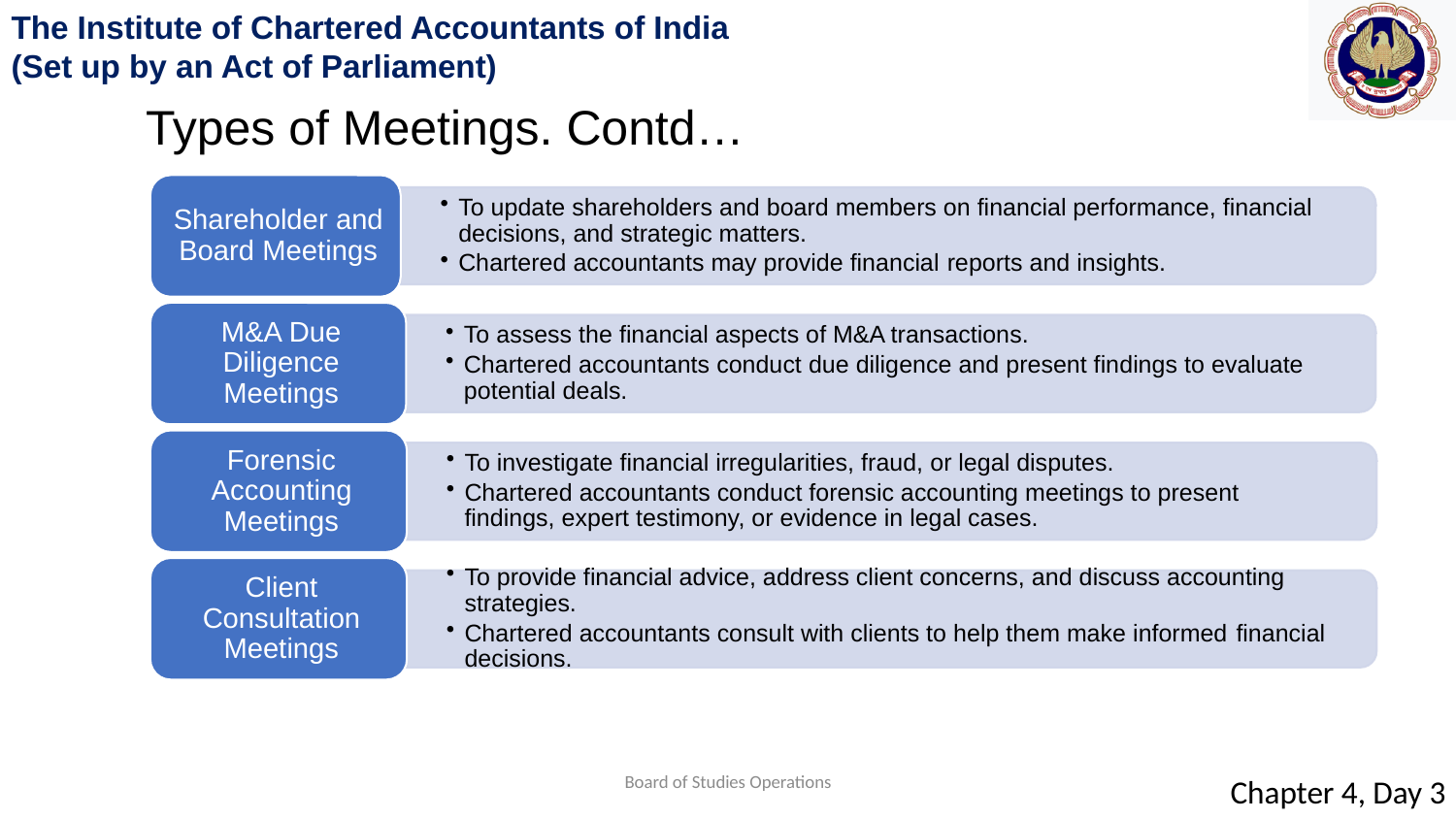

Types of Meetings. Contd…
To update shareholders and board members on financial performance, financial decisions, and strategic matters.
Chartered accountants may provide financial reports and insights.
Shareholder and Board Meetings
To assess the financial aspects of M&A transactions.
Chartered accountants conduct due diligence and present findings to evaluate potential deals.
M&A Due Diligence Meetings
To investigate financial irregularities, fraud, or legal disputes.
Chartered accountants conduct forensic accounting meetings to present findings, expert testimony, or evidence in legal cases.
Forensic Accounting Meetings
To provide financial advice, address client concerns, and discuss accounting strategies.
Chartered accountants consult with clients to help them make informed financial decisions.
Client Consultation Meetings
Board of Studies Operations